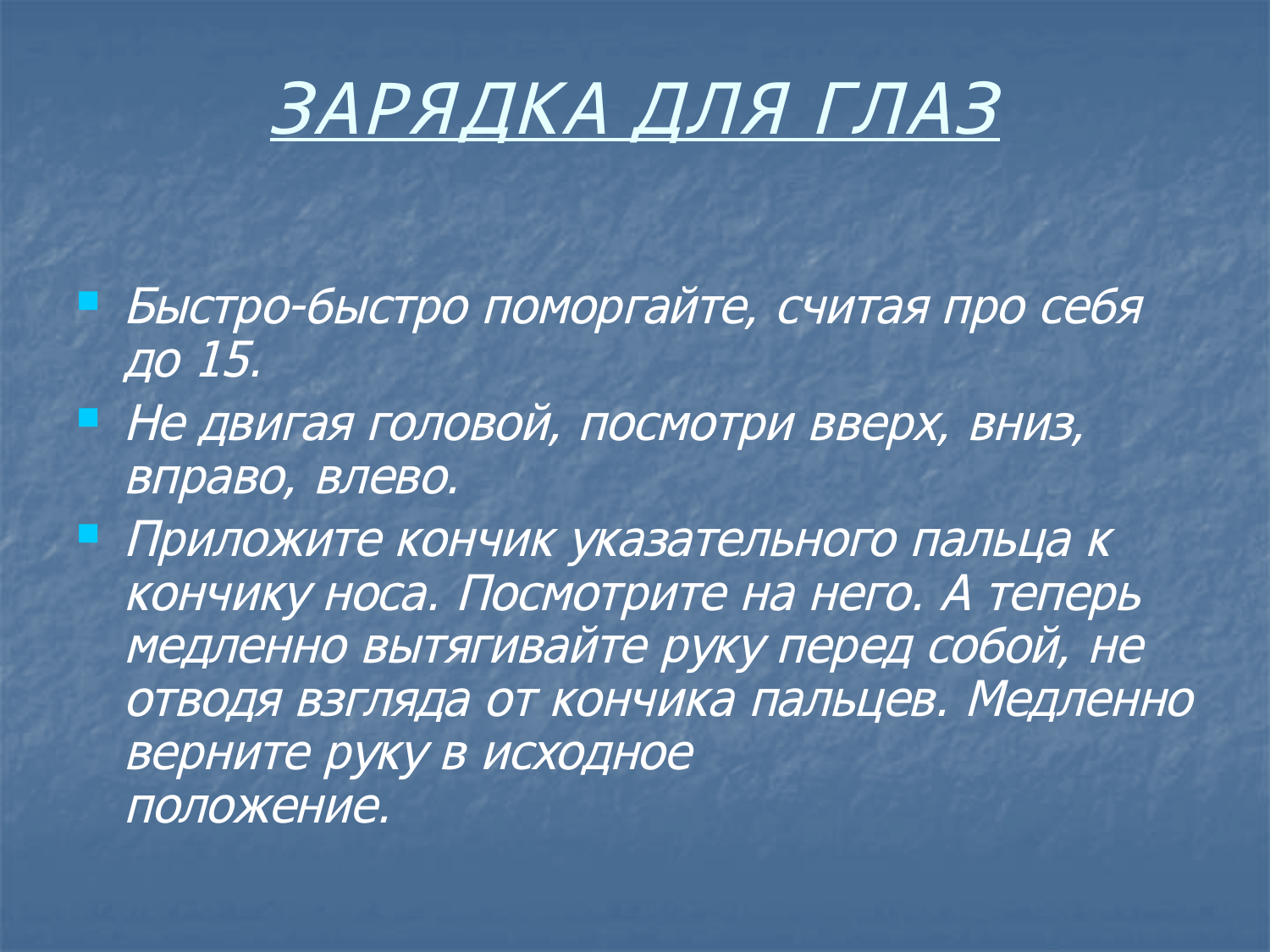

# ЗАРЯДКА ДЛЯ ГЛАЗ
Быстро-быстро поморгайте, считая про себя до 15.
Не двигая головой, посмотри вверх, вниз, вправо, влево.
Приложите кончик указательного пальца к кончику носа. Посмотрите на него. А теперь медленно вытягивайте руку перед собой, не отводя взгляда от кончика пальцев. Медленно верните руку в исходное положение.